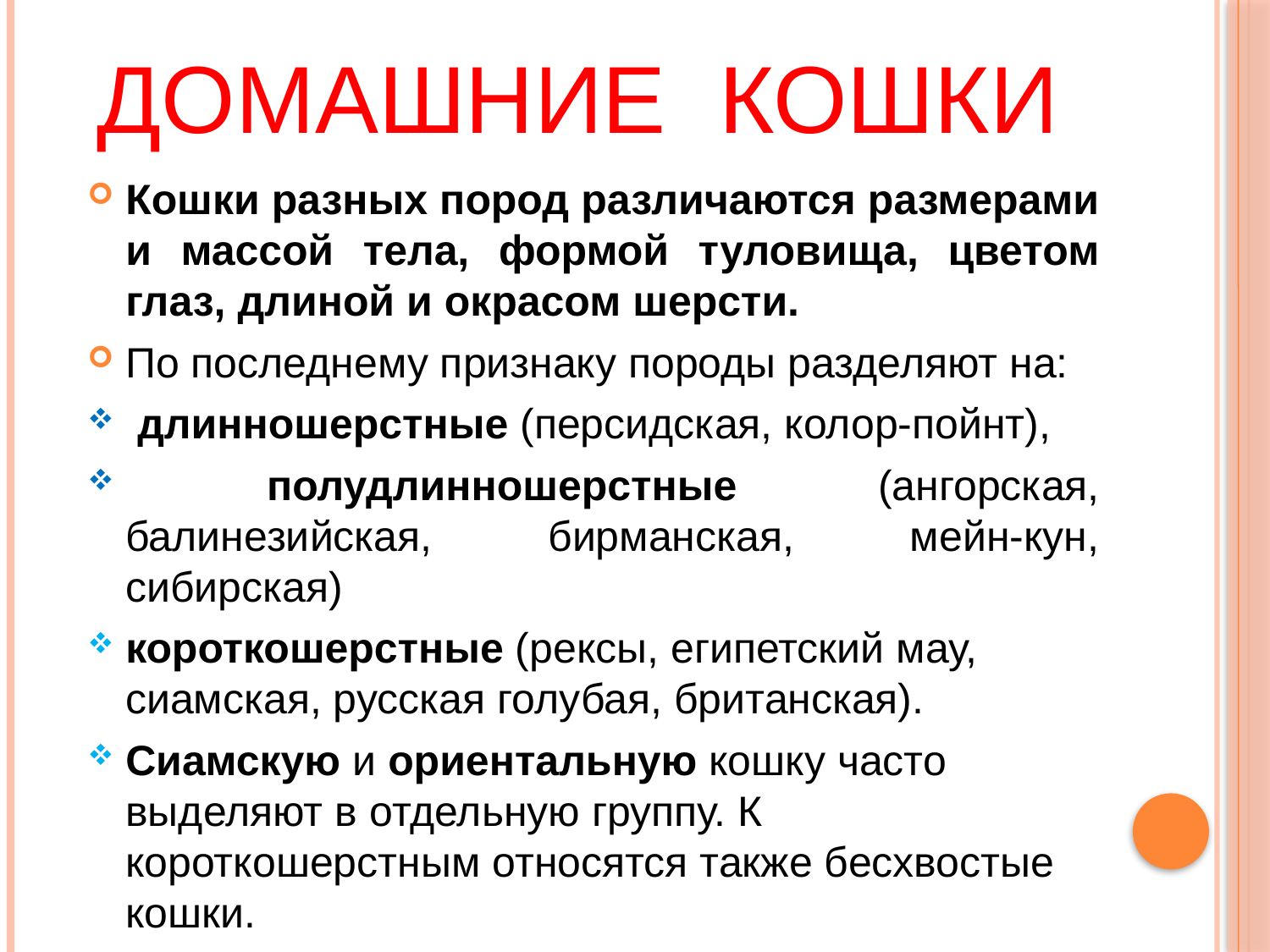

# Домашние  кошки
Кошки разных пород различаются размерами и массой тела, формой туловища, цветом глаз, длиной и окрасом шерсти.
По последнему признаку породы разделяют на:
 длинношерстные (персидская, колор-пойнт),
 полудлинношерстные (ангорская, балинезийская, бирманская, мейн-кун, сибирская)
короткошерстные (рексы, египетский мау, сиамская, русская голубая, британская).
Сиамскую и ориентальную кошку часто выделяют в отдельную группу. К короткошерстным относятся также бесхвостые кошки.